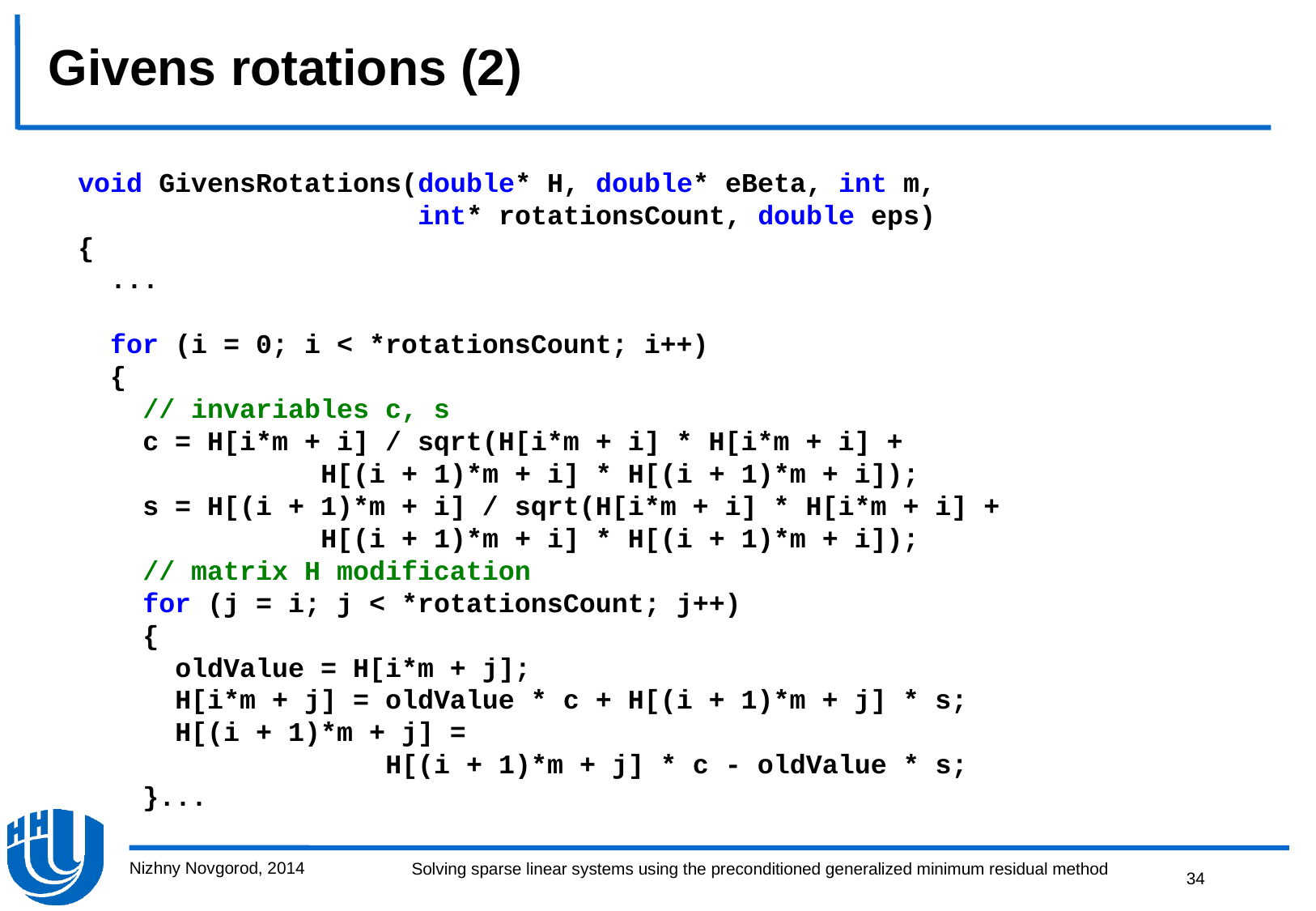

# Givens rotations (2)
void GivensRotations(double* H, double* eBeta, int m,
                     int* rotationsCount, double eps)
{
  ...

  for (i = 0; i < *rotationsCount; i++)
  {
    // invariables с, s
    c = H[i*m + i] / sqrt(H[i*m + i] * H[i*m + i] +
               H[(i + 1)*m + i] * H[(i + 1)*m + i]);
    s = H[(i + 1)*m + i] / sqrt(H[i*m + i] * H[i*m + i] +
               H[(i + 1)*m + i] * H[(i + 1)*m + i]);
    // matrix H modification
    for (j = i; j < *rotationsCount; j++)
    {
      oldValue = H[i*m + j];
      H[i*m + j] = oldValue * c + H[(i + 1)*m + j] * s;
      H[(i + 1)*m + j] =
                   H[(i + 1)*m + j] * c - oldValue * s;
    }...

Nizhny Novgorod, 2014
34
Solving sparse linear systems using the preconditioned generalized minimum residual method